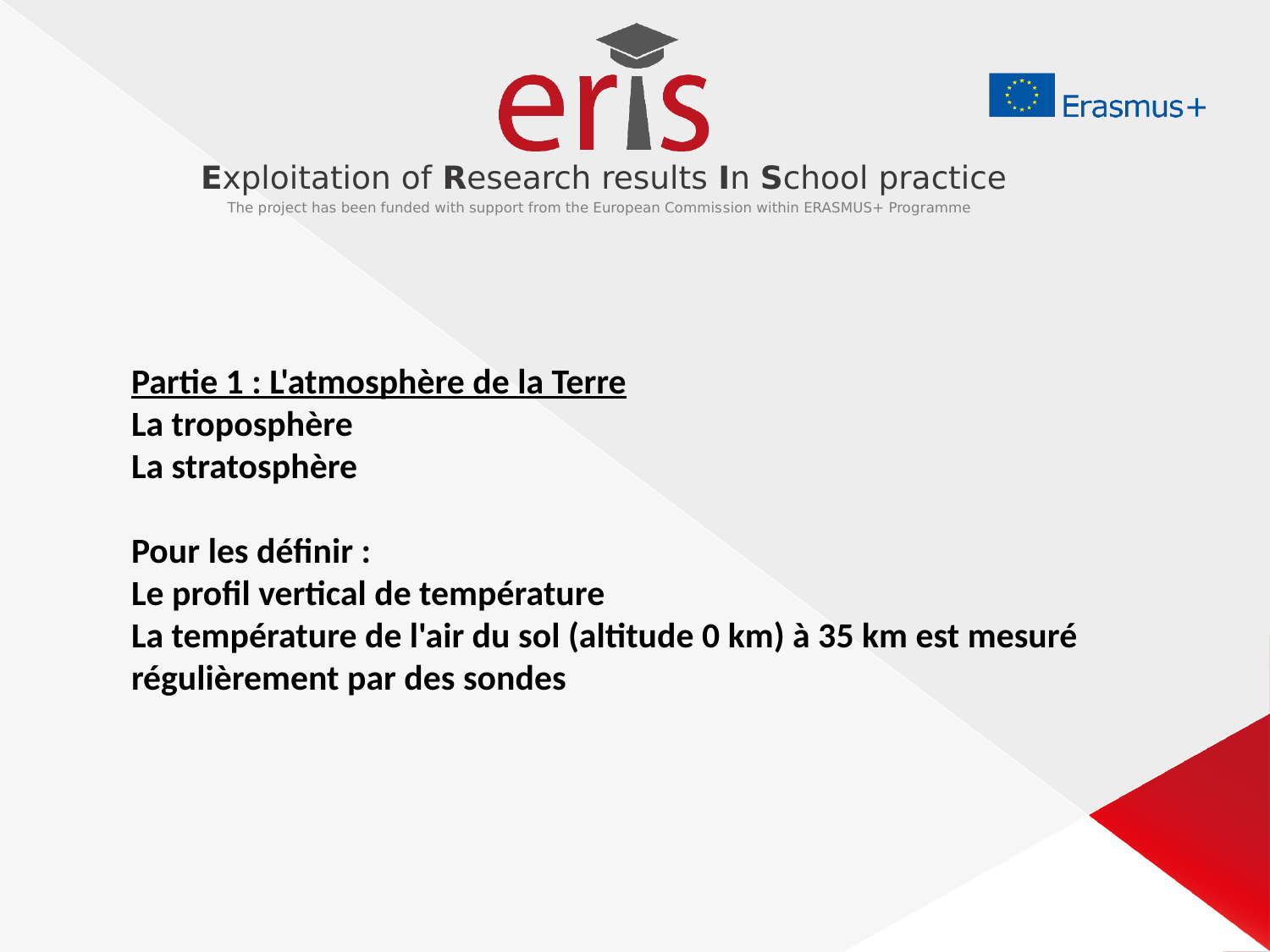

Partie 1 : L'atmosphère de la Terre
La troposphère
La stratosphère

Pour les définir :
Le profil vertical de température
La température de l'air du sol (altitude 0 km) à 35 km est mesuré régulièrement par des sondes